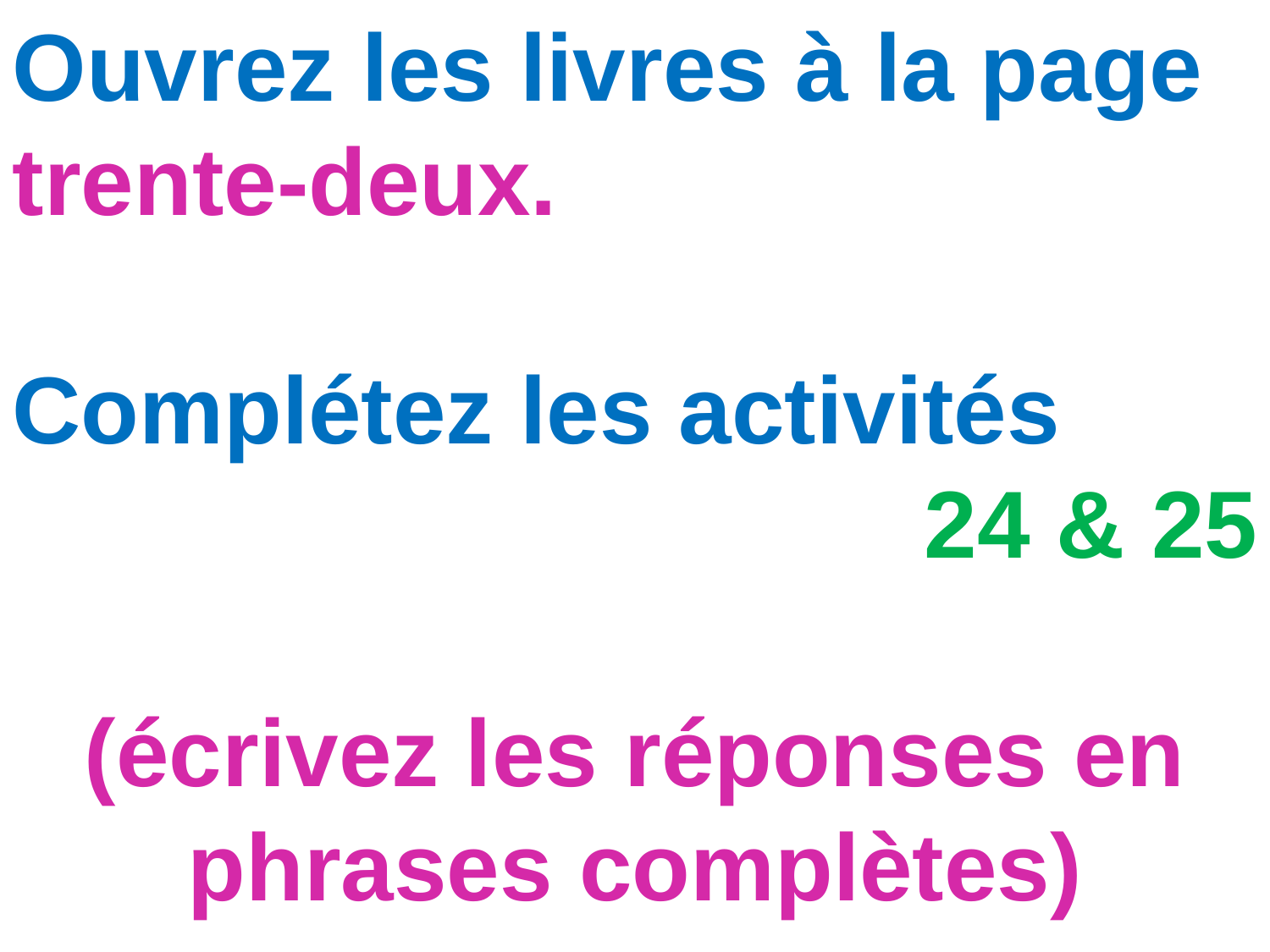

Ouvrez les livres à la page trente-deux.

Complétez les activités
24 & 25

(écrivez les réponses en phrases complètes)